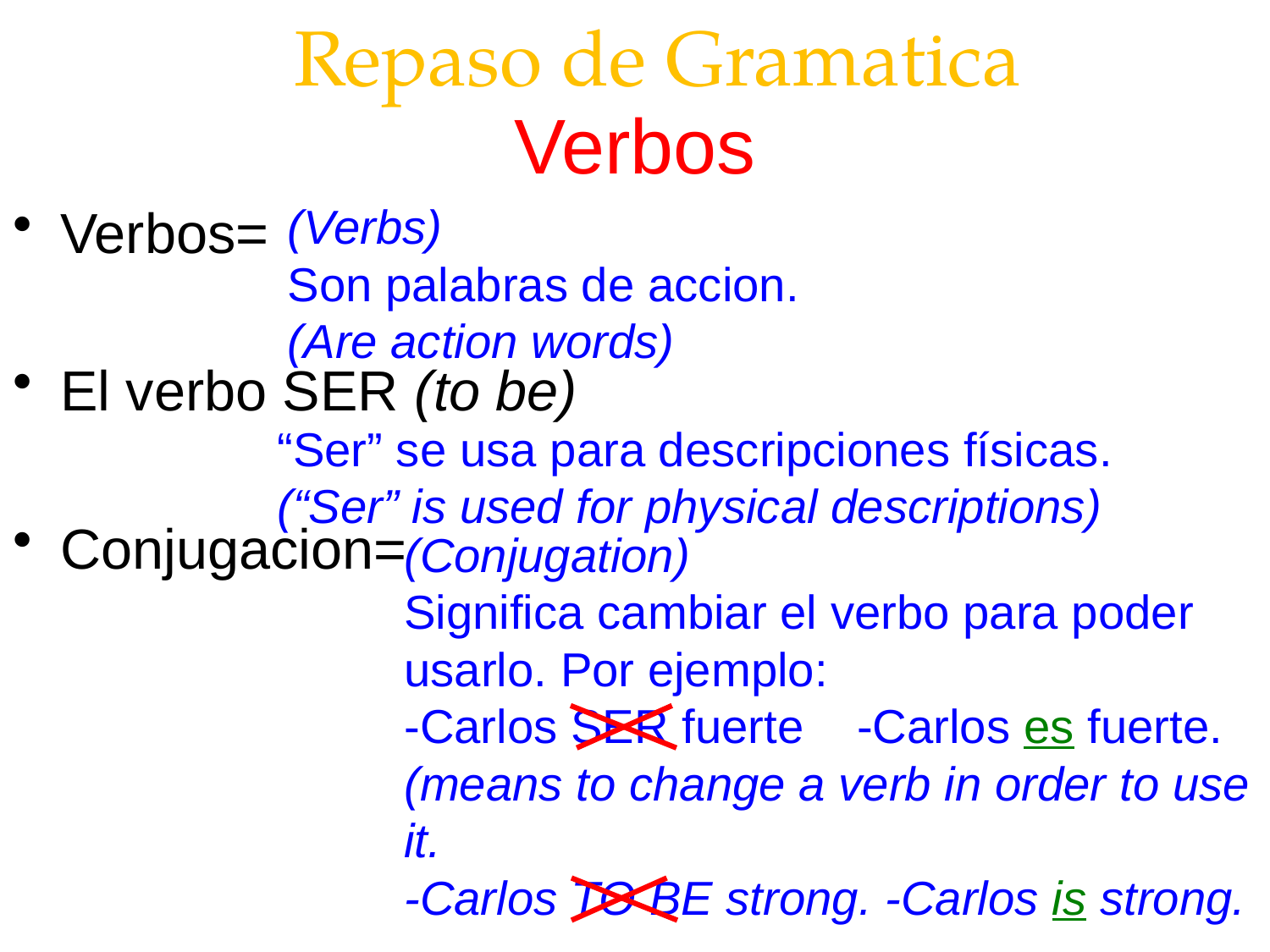

Repaso de Gramatica
# Verbos
Verbos=

El verbo SER (to be)

Conjugacion=

(Verbs)
Son palabras de accion.
(Are action words)
“Ser” se usa para descripciones físicas.
(“Ser” is used for physical descriptions)
(Conjugation)
Significa cambiar el verbo para poder usarlo. Por ejemplo:
-Carlos SER fuerte    -Carlos es fuerte.
(means to change a verb in order to use it.
-Carlos TO BE strong. -Carlos is strong.